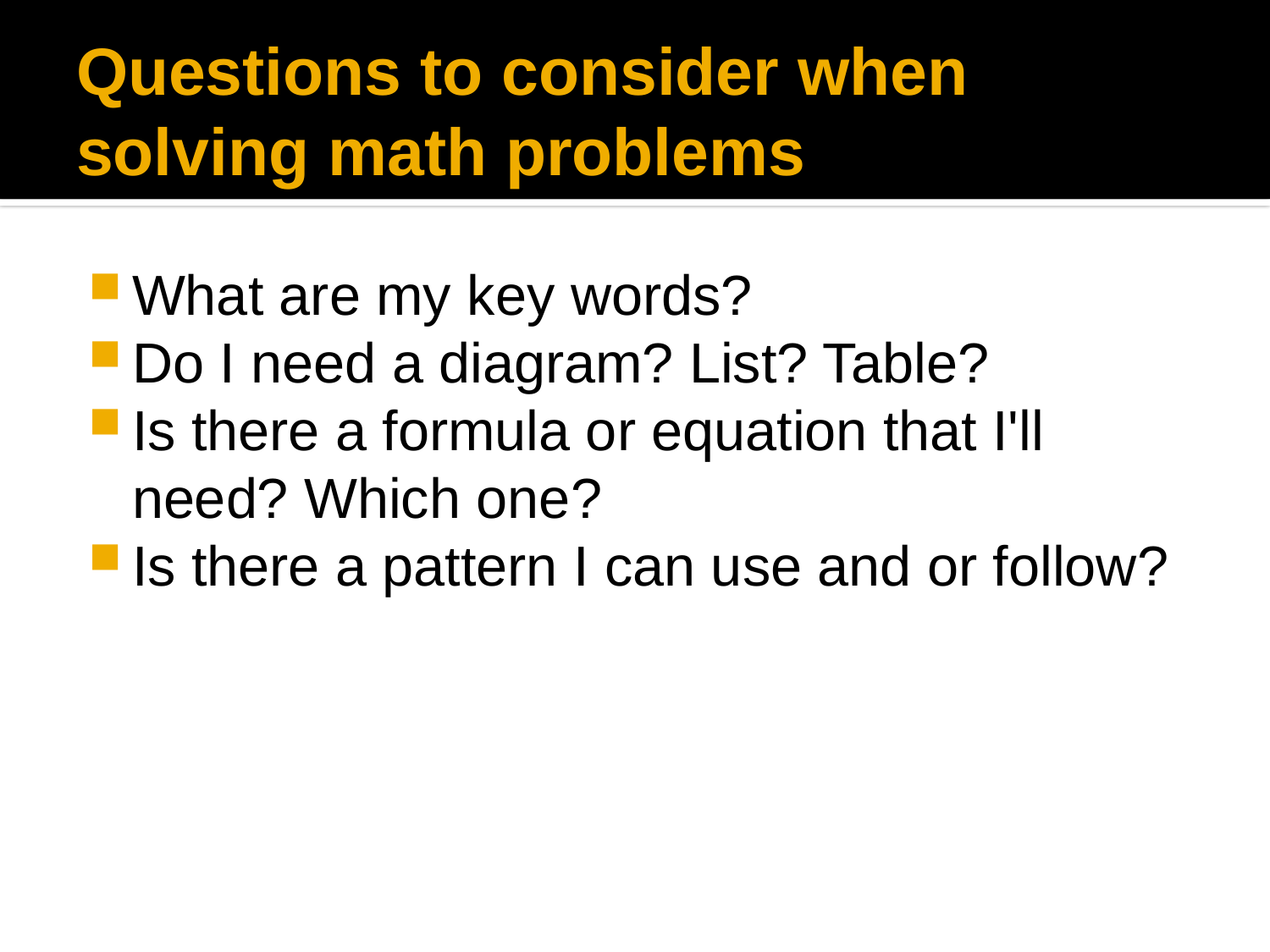

# Questions to consider when solving math problems
What are my key words?
Do I need a diagram? List? Table?
Is there a formula or equation that I'll need? Which one?
Is there a pattern I can use and or follow?